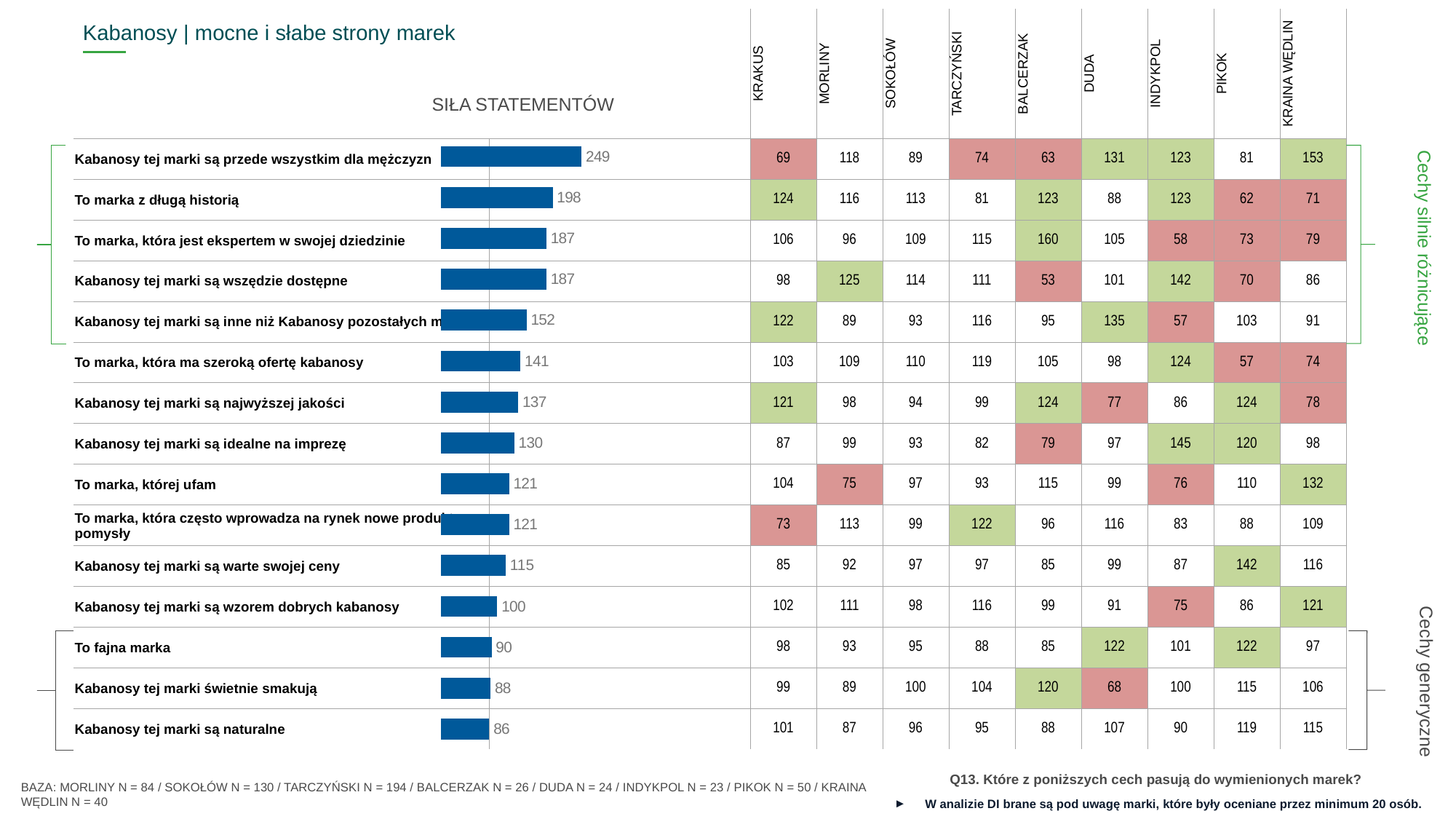

| ^TABDI^ | x | KRAKUS | MORLINY | SOKOŁÓW | TARCZYŃSKI | BALCERZAK | DUDA | INDYKPOL | PIKOK | KRAINA WĘDLIN |
| --- | --- | --- | --- | --- | --- | --- | --- | --- | --- | --- |
| Kabanosy tej marki są przede wszystkim dla mężczyzn |  | 69 | 118 | 89 | 74 | 63 | 131 | 123 | 81 | 153 |
| To marka z długą historią |  | 124 | 116 | 113 | 81 | 123 | 88 | 123 | 62 | 71 |
| To marka, która jest ekspertem w swojej dziedzinie |  | 106 | 96 | 109 | 115 | 160 | 105 | 58 | 73 | 79 |
| Kabanosy tej marki są wszędzie dostępne |  | 98 | 125 | 114 | 111 | 53 | 101 | 142 | 70 | 86 |
| Kabanosy tej marki są inne niż Kabanosy pozostałych marek |  | 122 | 89 | 93 | 116 | 95 | 135 | 57 | 103 | 91 |
| To marka, która ma szeroką ofertę kabanosy |  | 103 | 109 | 110 | 119 | 105 | 98 | 124 | 57 | 74 |
| Kabanosy tej marki są najwyższej jakości |  | 121 | 98 | 94 | 99 | 124 | 77 | 86 | 124 | 78 |
| Kabanosy tej marki są idealne na imprezę |  | 87 | 99 | 93 | 82 | 79 | 97 | 145 | 120 | 98 |
| To marka, której ufam |  | 104 | 75 | 97 | 93 | 115 | 99 | 76 | 110 | 132 |
| To marka, która często wprowadza na rynek nowe produkty, pomysły |  | 73 | 113 | 99 | 122 | 96 | 116 | 83 | 88 | 109 |
| Kabanosy tej marki są warte swojej ceny |  | 85 | 92 | 97 | 97 | 85 | 99 | 87 | 142 | 116 |
| Kabanosy tej marki są wzorem dobrych kabanosy |  | 102 | 111 | 98 | 116 | 99 | 91 | 75 | 86 | 121 |
| To fajna marka |  | 98 | 93 | 95 | 88 | 85 | 122 | 101 | 122 | 97 |
| Kabanosy tej marki świetnie smakują |  | 99 | 89 | 100 | 104 | 120 | 68 | 100 | 115 | 106 |
| Kabanosy tej marki są naturalne |  | 101 | 87 | 96 | 95 | 88 | 107 | 90 | 119 | 115 |

Kabanosy | mocne i słabe strony marek
SIŁA STATEMENTÓW

### Chart

| Category | Seria 1 |
|---|---|
|  | 249.0 |
|  | 198.0 |
|  | 187.0 |
|  | 187.0 |
|  | 152.0 |
|  | 141.0 |
|  | 137.0 |
|  | 130.0 |
|  | 121.0 |
|  | 121.0 |
|  | 115.0 |
|  | 100.0 |
|  | 90.0 |
|  | 88.0 |
|  | 86.0 |

Cechy silnie różnicujące

Cechy generyczne
Q13. Które z poniższych cech pasują do wymienionych marek?

BAZA: MORLINY N = 84 / SOKOŁÓW N = 130 / TARCZYŃSKI N = 194 / BALCERZAK N = 26 / DUDA N = 24 / INDYKPOL N = 23 / PIKOK N = 50 / KRAINA WĘDLIN N = 40
W analizie DI brane są pod uwagę marki, które były oceniane przez minimum 20 osób.